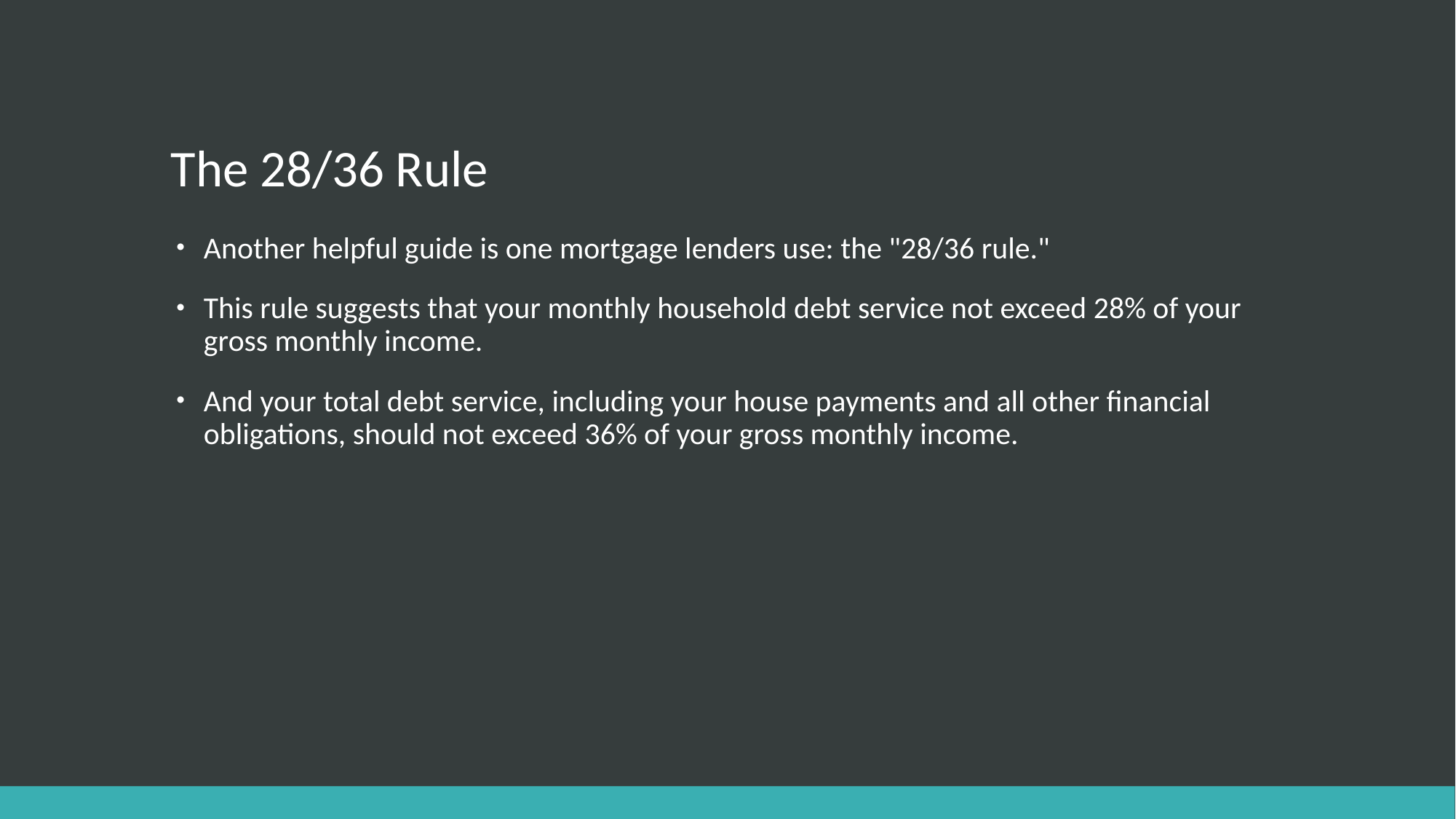

# The 28/36 Rule
Another helpful guide is one mortgage lenders use: the "28/36 rule."
This rule suggests that your monthly household debt service not exceed 28% of your gross monthly income.
And your total debt service, including your house payments and all other financial obligations, should not exceed 36% of your gross monthly income.